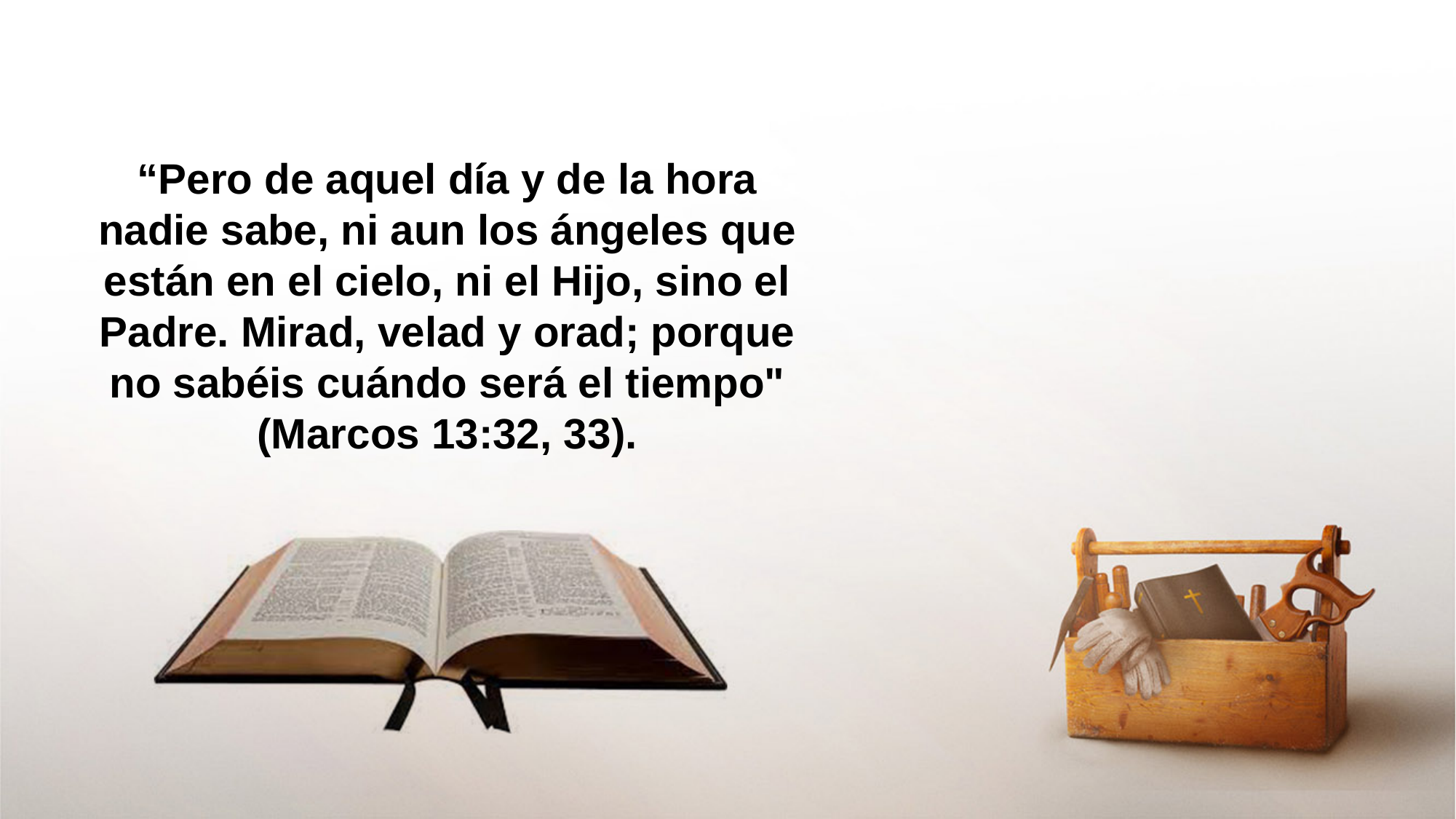

“Pero de aquel día y de la hora nadie sabe, ni aun los ángeles que están en el cielo, ni el Hijo, sino el Padre. Mirad, velad y orad; porque no sabéis cuándo será el tiempo" (Marcos 13:32, 33).